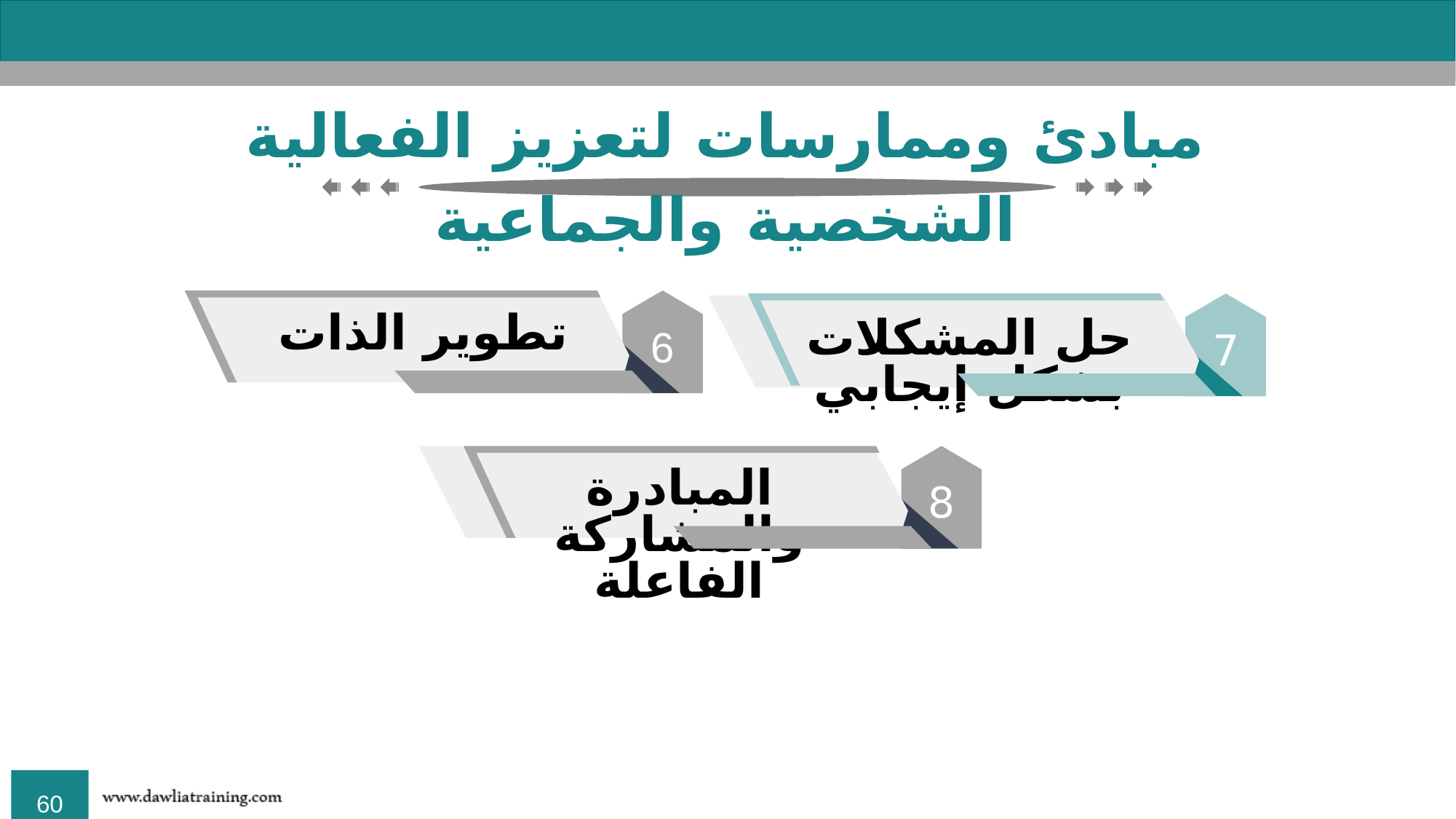

مبادئ وممارسات لتعزيز الفعالية الشخصية والجماعية

تطوير الذات

6

7
حل المشكلات بشكل إيجابي

المبادرة والمشاركة الفاعلة
8